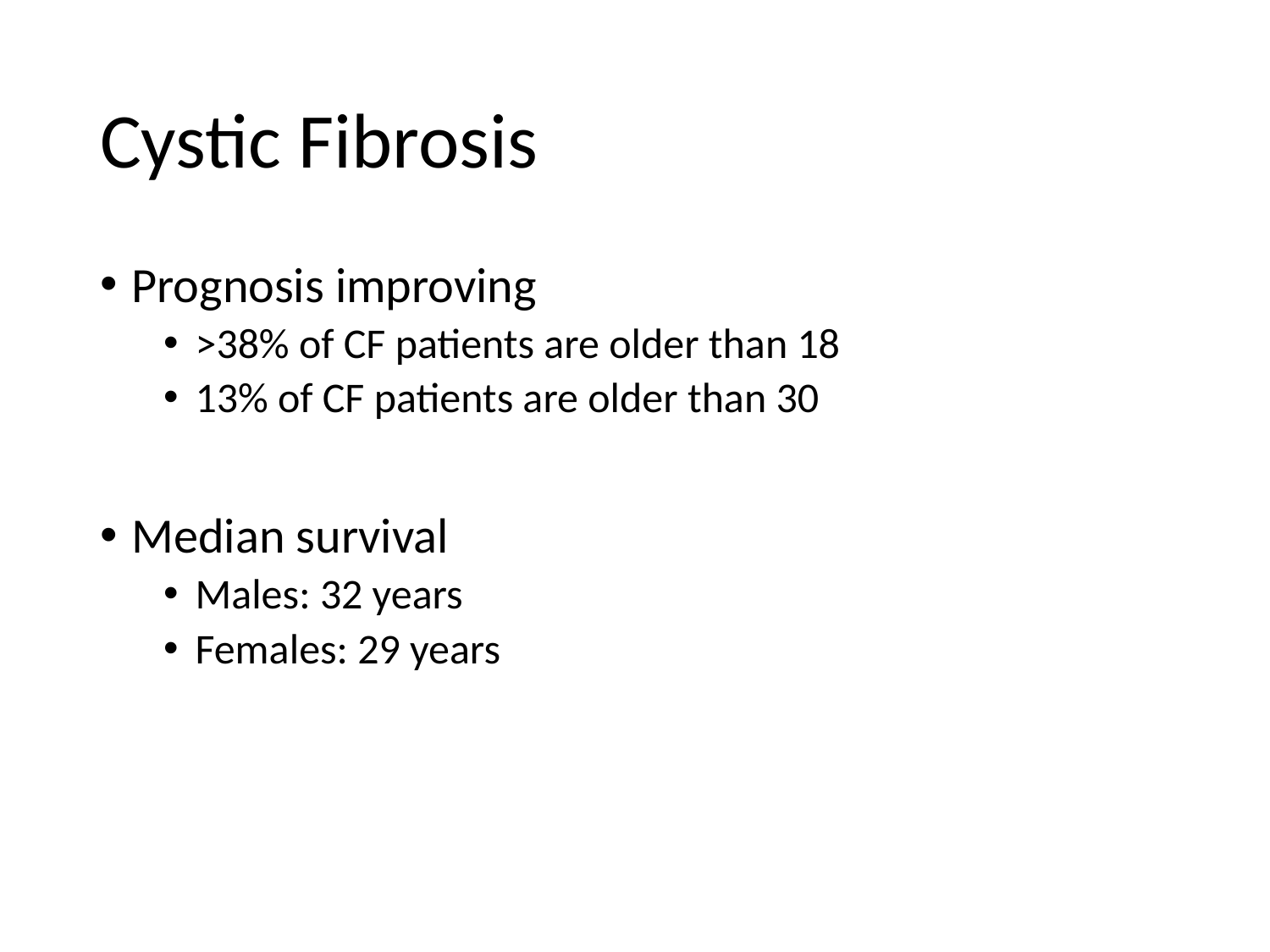

# Cystic Fibrosis
Prognosis improving
>38% of CF patients are older than 18
13% of CF patients are older than 30

Median survival
Males: 32 years
Females: 29 years